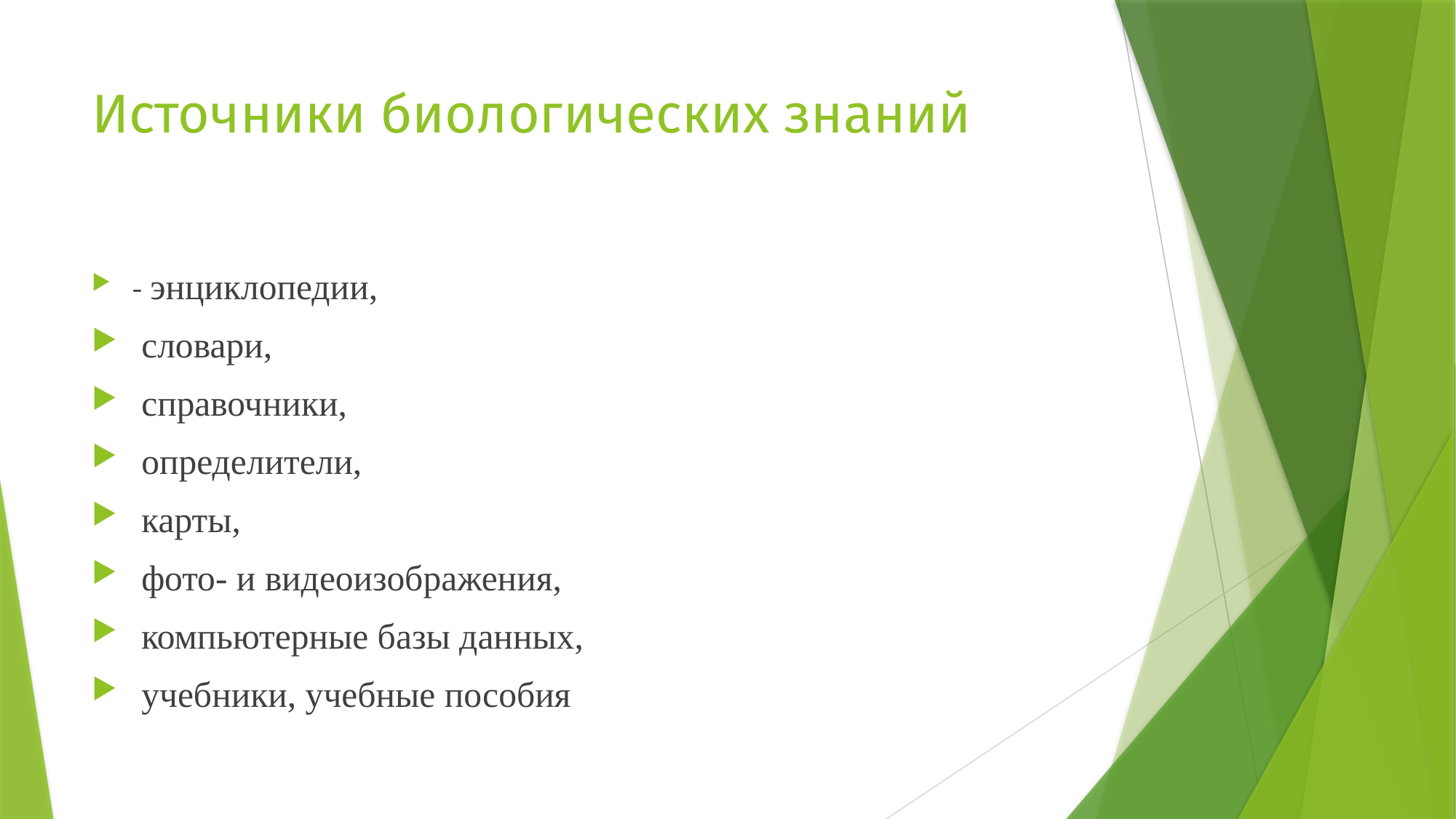

# Источники биологических знаний
- энциклопедии,
 словари,
 справочники,
 определители,
 карты,
 фото- и видеоизображения,
 компьютерные базы данных,
 учебники, учебные пособия